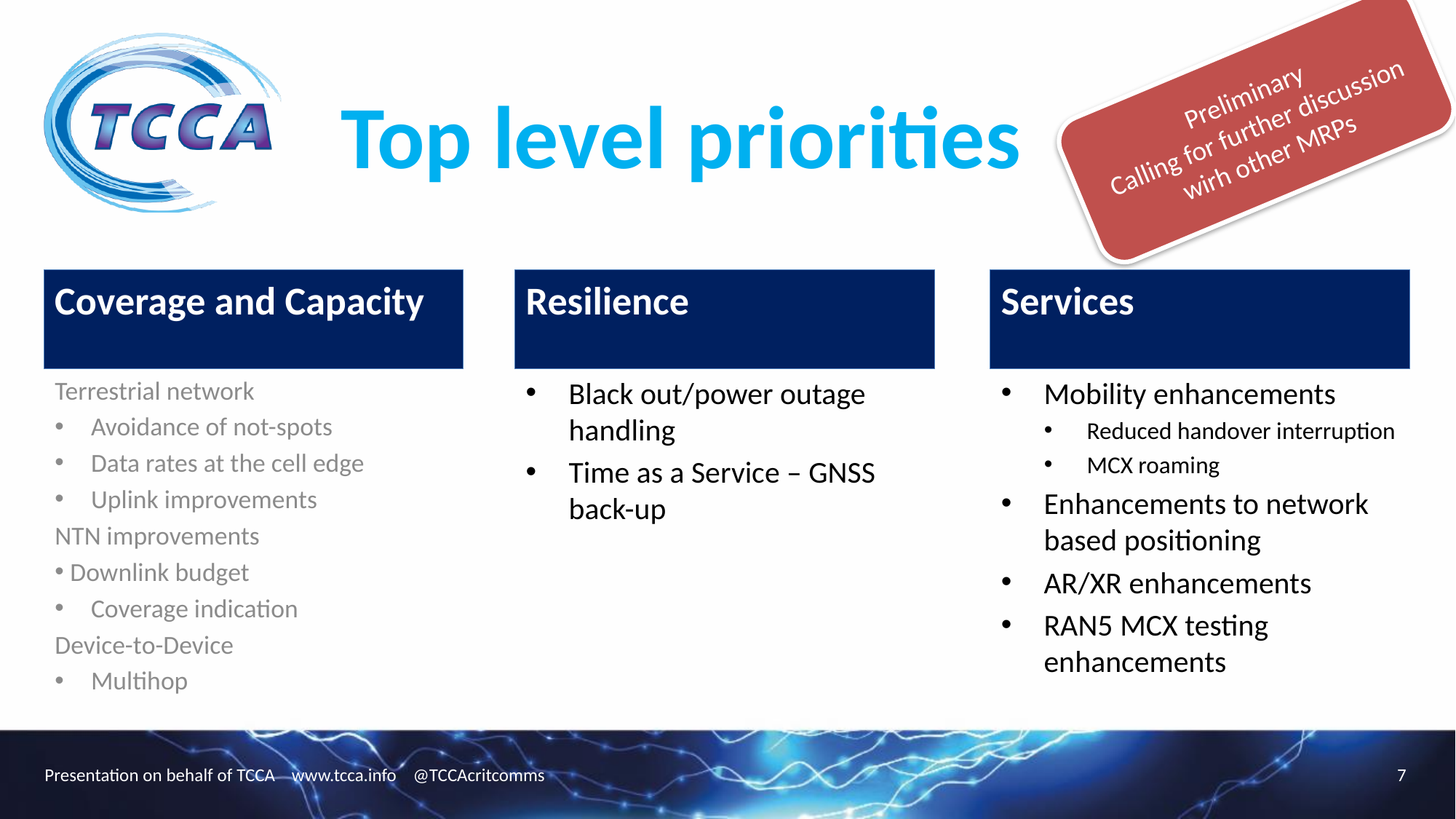

Preliminary
Calling for further discussion wirh other MRPs
# Top level priorities
Coverage and Capacity
Resilience
Services
Terrestrial network
Avoidance of not-spots
Data rates at the cell edge
Uplink improvements
NTN improvements
Downlink budget
Coverage indication
Device-to-Device
Multihop

Black out/power outage handling
Time as a Service – GNSS back-up

Mobility enhancements
Reduced handover interruption
MCX roaming
Enhancements to network based positioning
AR/XR enhancements
RAN5 MCX testing enhancements